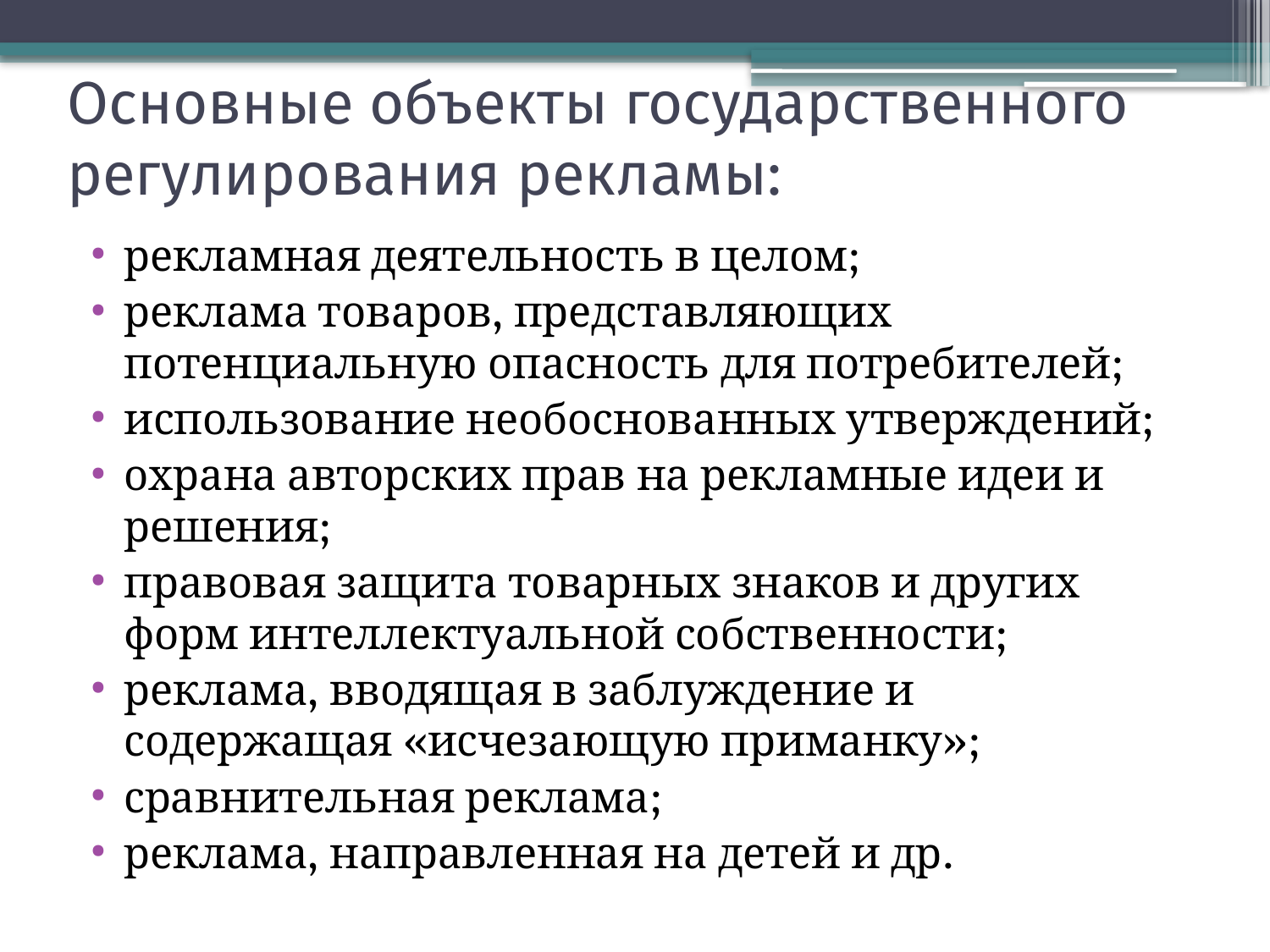

# Основные объекты государственного регулирования рекламы:
рекламная деятельность в целом;
реклама товаров, представляющих потенциальную опасность для потребителей;
использование необоснованных утверждений;
охрана авторских прав на рекламные идеи и решения;
правовая защита товарных знаков и других форм интеллектуальной собственности;
реклама, вводящая в заблуждение и содержащая «исчезающую приманку»;
сравнительная реклама;
реклама, направленная на детей и др.